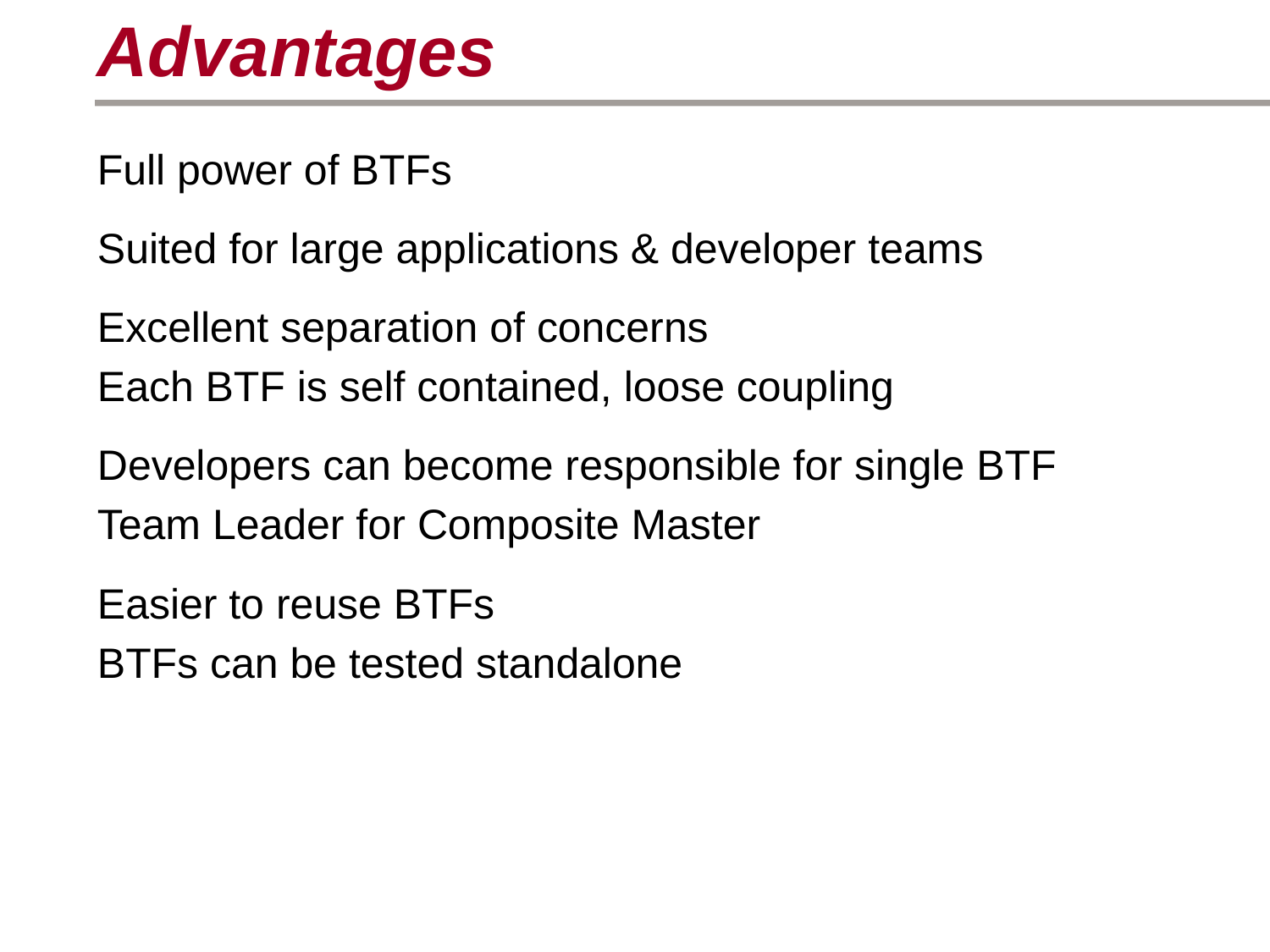

Advantages

Full power of BTFs

Suited for large applications & developer teams

Excellent separation of concerns
Each BTF is self contained, loose coupling

Developers can become responsible for single BTF
Team Leader for Composite Master

Easier to reuse BTFs
BTFs can be tested standalone